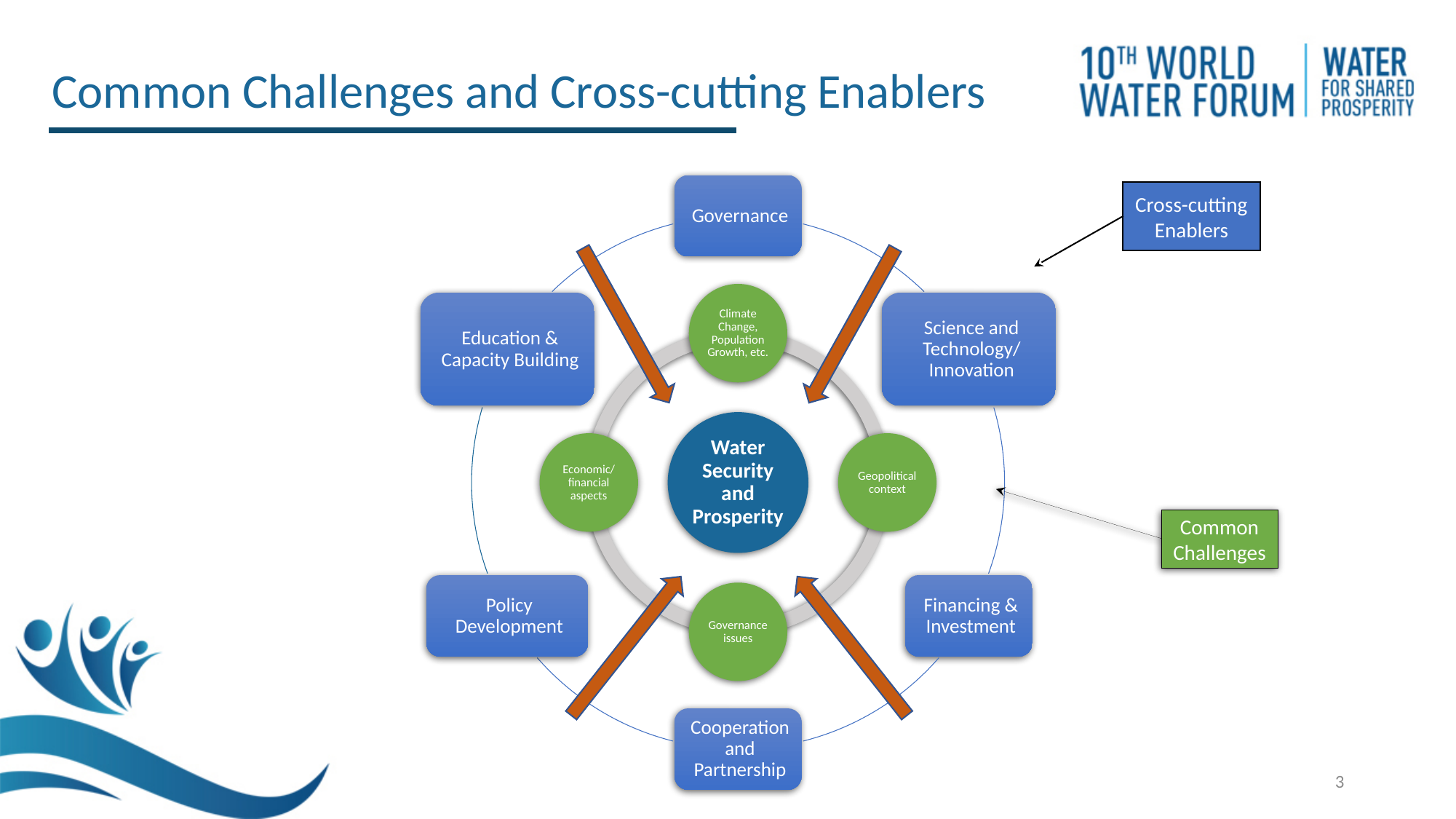

Common Challenges and Cross-cutting Enablers
Governance
Science and Technology/ Innovation
Financing & Investment
Cooperation and Partnership
Policy Development
Education & Capacity Building
Cross-cutting Enablers

Water Security and Prosperity
Climate Change, Population Growth, etc.
Geopolitical context
Governance issues
Economic/ financial aspects
Common
Challenges

3